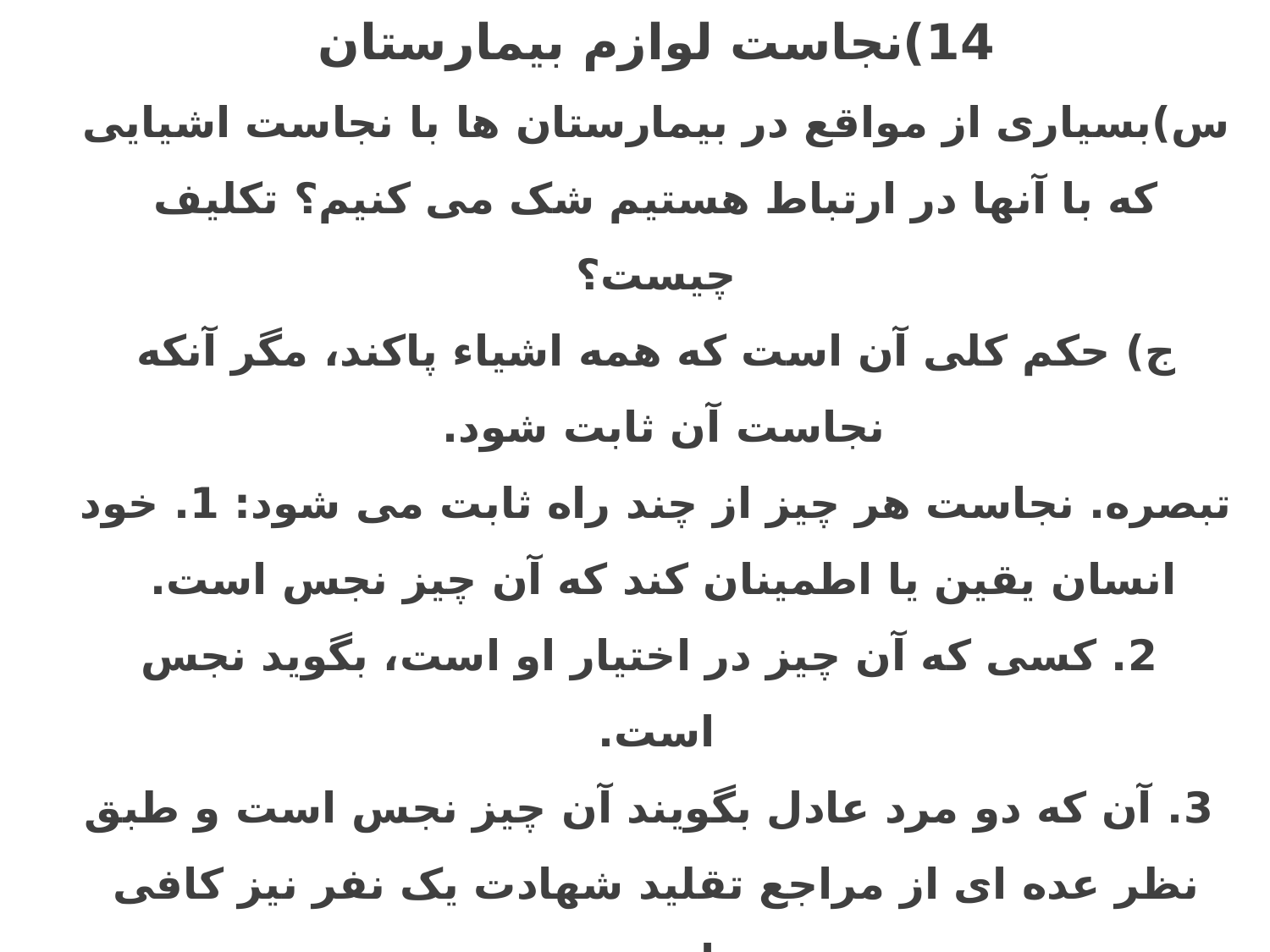

14)نجاست لوازم بیمارستان
س)بسیاری از مواقع در بیمارستان ها با نجاست اشیایی که با آنها در ارتباط هستیم شک می کنیم؟ تکلیف چیست؟
ج) حکم کلی آن است که همه اشیاء پاکند، مگر آنکه نجاست آن ثابت شود.
تبصره. نجاست هر چیز از چند راه ثابت می شود: 1. خود انسان یقین یا اطمینان کند که آن چیز نجس است.
 2. کسی که آن چیز در اختیار او است، بگوید نجس است.
 3. آن که دو مرد عادل بگویند آن چیز نجس است و طبق نظر عده ای از مراجع تقلید شهادت یک نفر نیز کافی است.